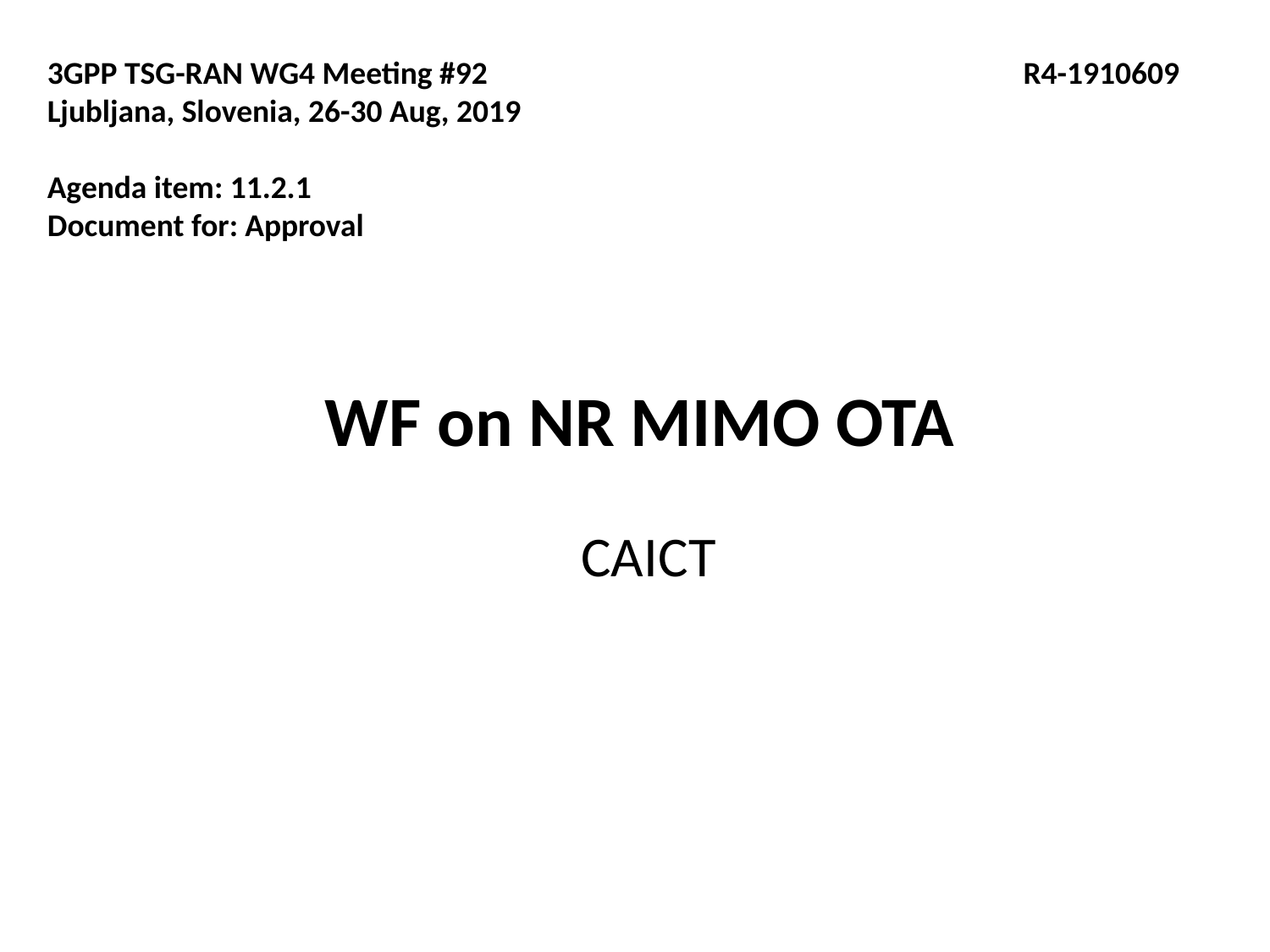

3GPP TSG-RAN WG4 Meeting #92	                                                                 R4-1910609
Ljubljana, Slovenia, 26-30 Aug, 2019

Agenda item: 11.2.1
Document for: Approval

# WF on NR MIMO OTA
CAICT